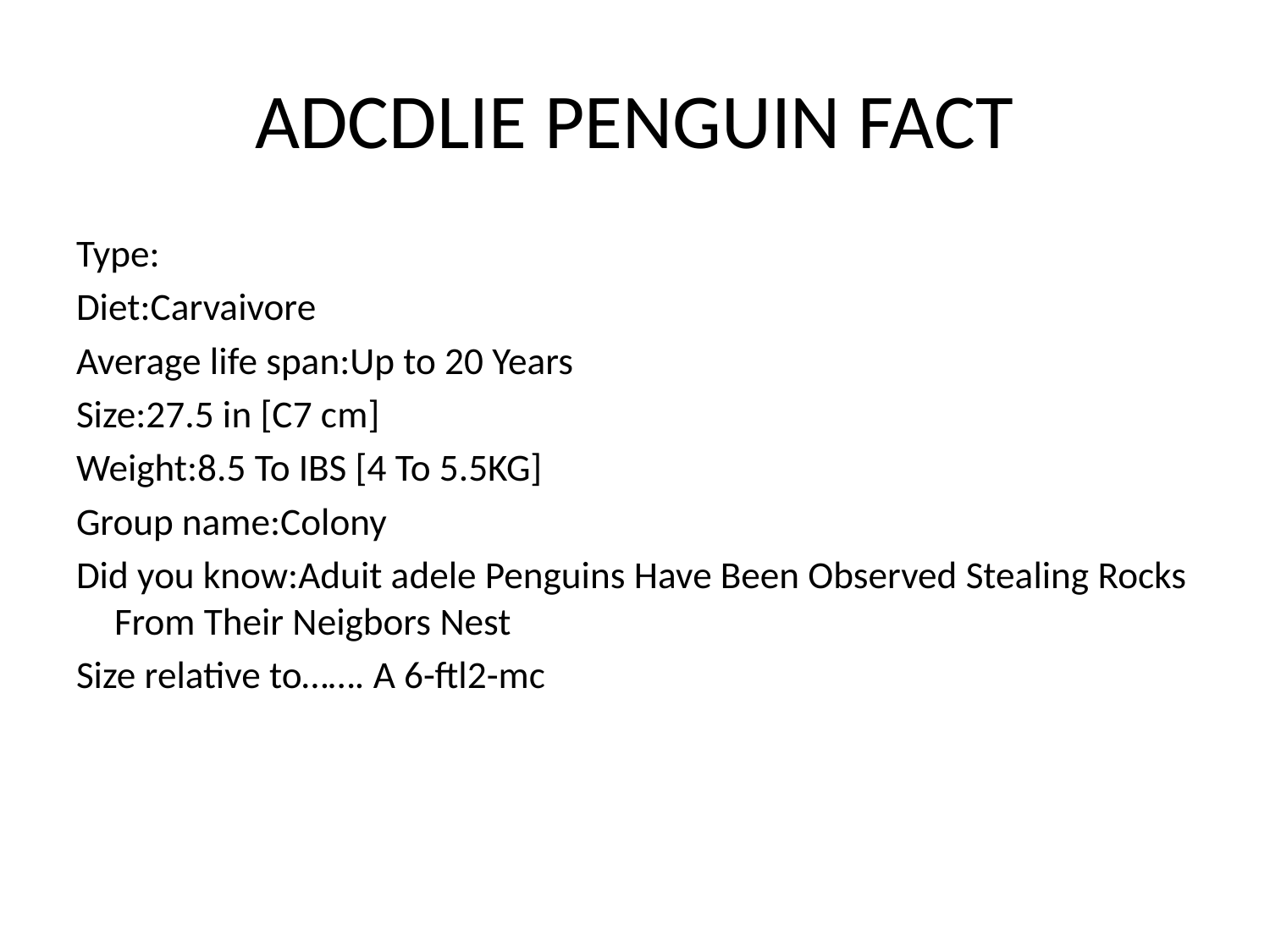

# ADCDLIE PENGUIN FACT
Type:
Diet:Carvaivore
Average life span:Up to 20 Years
Size:27.5 in [C7 cm]
Weight:8.5 To IBS [4 To 5.5KG]
Group name:Colony
Did you know:Aduit adele Penguins Have Been Observed Stealing Rocks From Their Neigbors Nest
Size relative to……. A 6-ftl2-mc